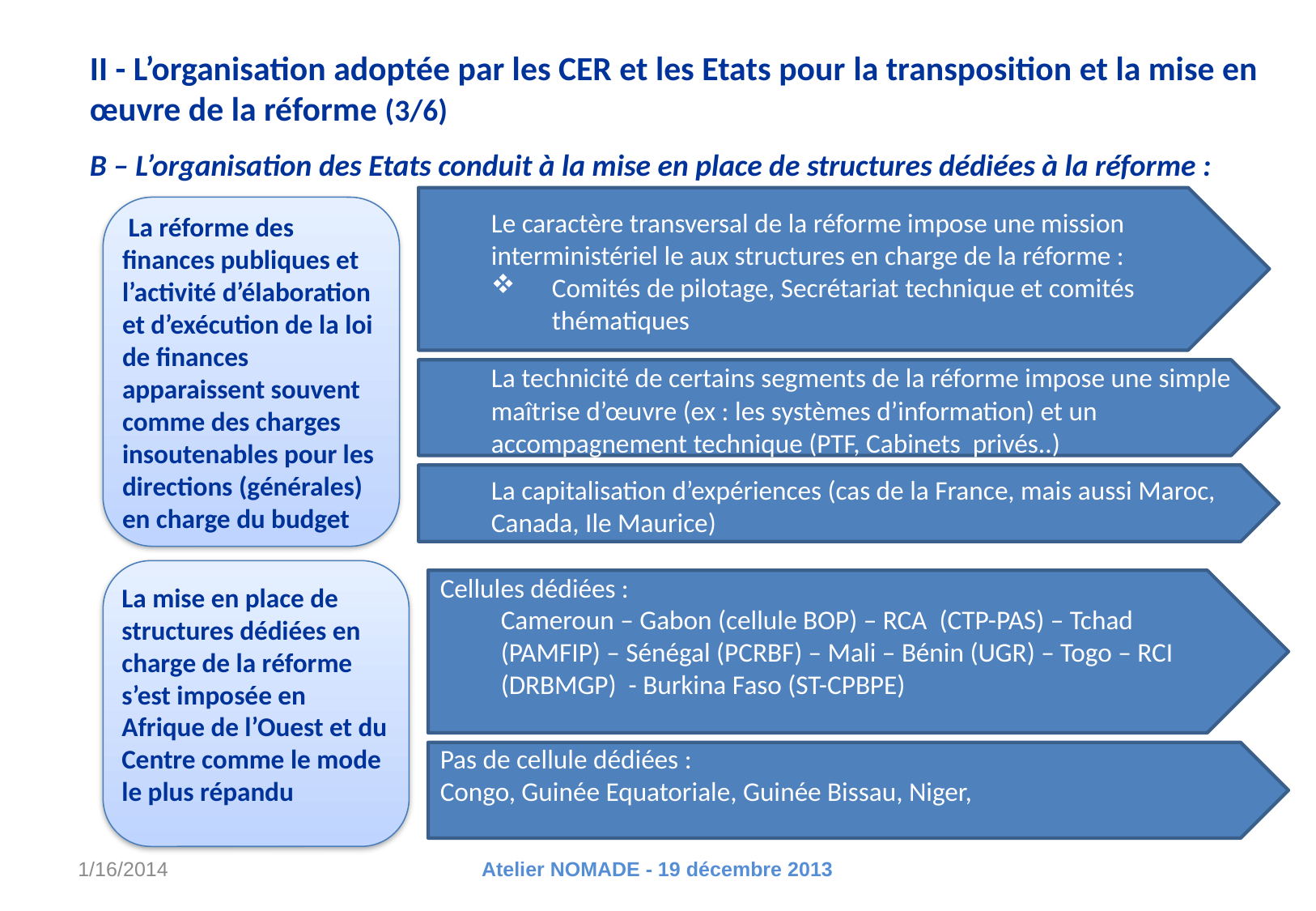

# II - L’organisation adoptée par les CER et les Etats pour la transposition et la mise en œuvre de la réforme (3/6)
B – L’organisation des Etats conduit à la mise en place de structures dédiées à la réforme :

	Le caractère transversal de la réforme impose une mission interministériel le aux structures en charge de la réforme :
Comités de pilotage, Secrétariat technique et comités thématiques
 La réforme des finances publiques et l’activité d’élaboration et d’exécution de la loi de finances apparaissent souvent comme des charges insoutenables pour les directions (générales) en charge du budget
	La technicité de certains segments de la réforme impose une simple maîtrise d’œuvre (ex : les systèmes d’information) et un accompagnement technique (PTF, Cabinets  privés..)

	La capitalisation d’expériences (cas de la France, mais aussi Maroc, Canada, Ile Maurice)

La mise en place de structures dédiées en charge de la réforme s’est imposée en Afrique de l’Ouest et du Centre comme le mode le plus répandu
Cellules dédiées :
 	Cameroun – Gabon (cellule BOP) – RCA  (CTP-PAS) – Tchad (PAMFIP) – Sénégal (PCRBF) – Mali – Bénin (UGR) – Togo – RCI (DRBMGP)  - Burkina Faso (ST-CPBPE)

Pas de cellule dédiées :
Congo, Guinée Equatoriale, Guinée Bissau, Niger,

1/16/2014
Atelier NOMADE - 19 décembre 2013
17